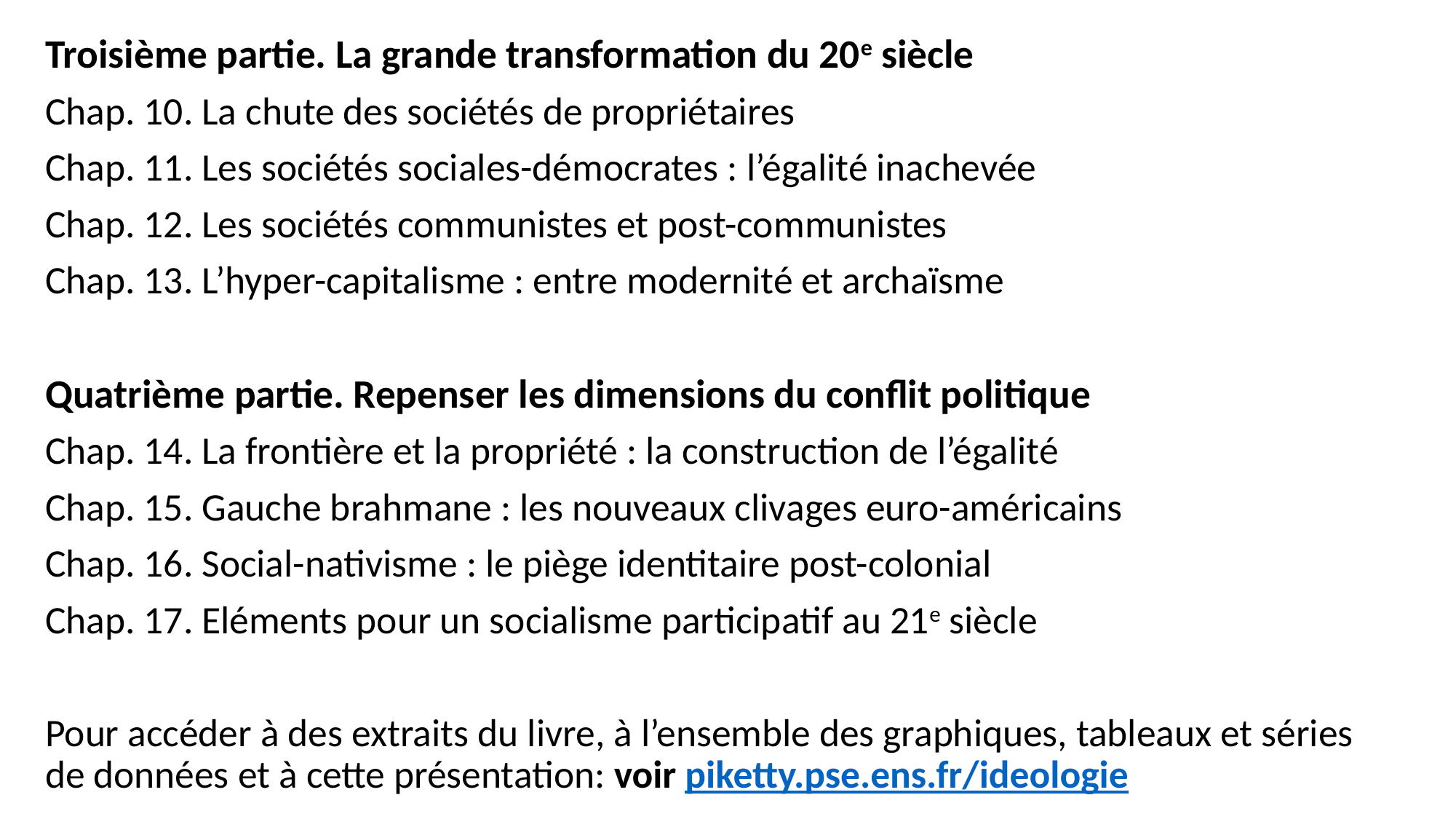

Troisième partie. La grande transformation du 20e siècle
Chap. 10. La chute des sociétés de propriétaires
Chap. 11. Les sociétés sociales-démocrates : l’égalité inachevée
Chap. 12. Les sociétés communistes et post-communistes
Chap. 13. L’hyper-capitalisme : entre modernité et archaïsme

Quatrième partie. Repenser les dimensions du conflit politique
Chap. 14. La frontière et la propriété : la construction de l’égalité
Chap. 15. Gauche brahmane : les nouveaux clivages euro-américains
Chap. 16. Social-nativisme : le piège identitaire post-colonial
Chap. 17. Eléments pour un socialisme participatif au 21e siècle

Pour accéder à des extraits du livre, à l’ensemble des graphiques, tableaux et séries de données et à cette présentation: voir piketty.pse.ens.fr/ideologie